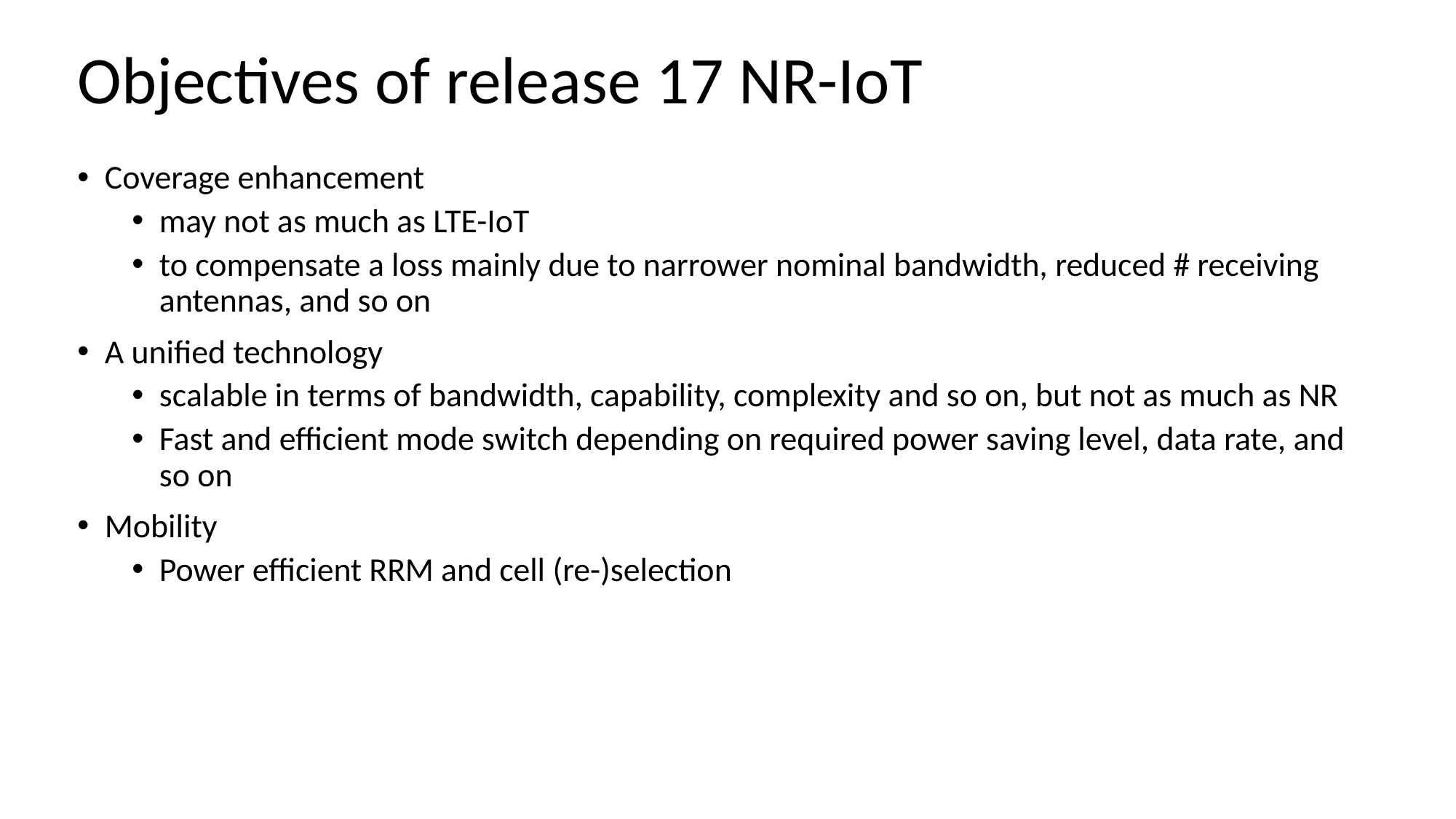

# Objectives of release 17 NR-IoT
Coverage enhancement
may not as much as LTE-IoT
to compensate a loss mainly due to narrower nominal bandwidth, reduced # receiving antennas, and so on
A unified technology
scalable in terms of bandwidth, capability, complexity and so on, but not as much as NR
Fast and efficient mode switch depending on required power saving level, data rate, and so on
Mobility
Power efficient RRM and cell (re-)selection